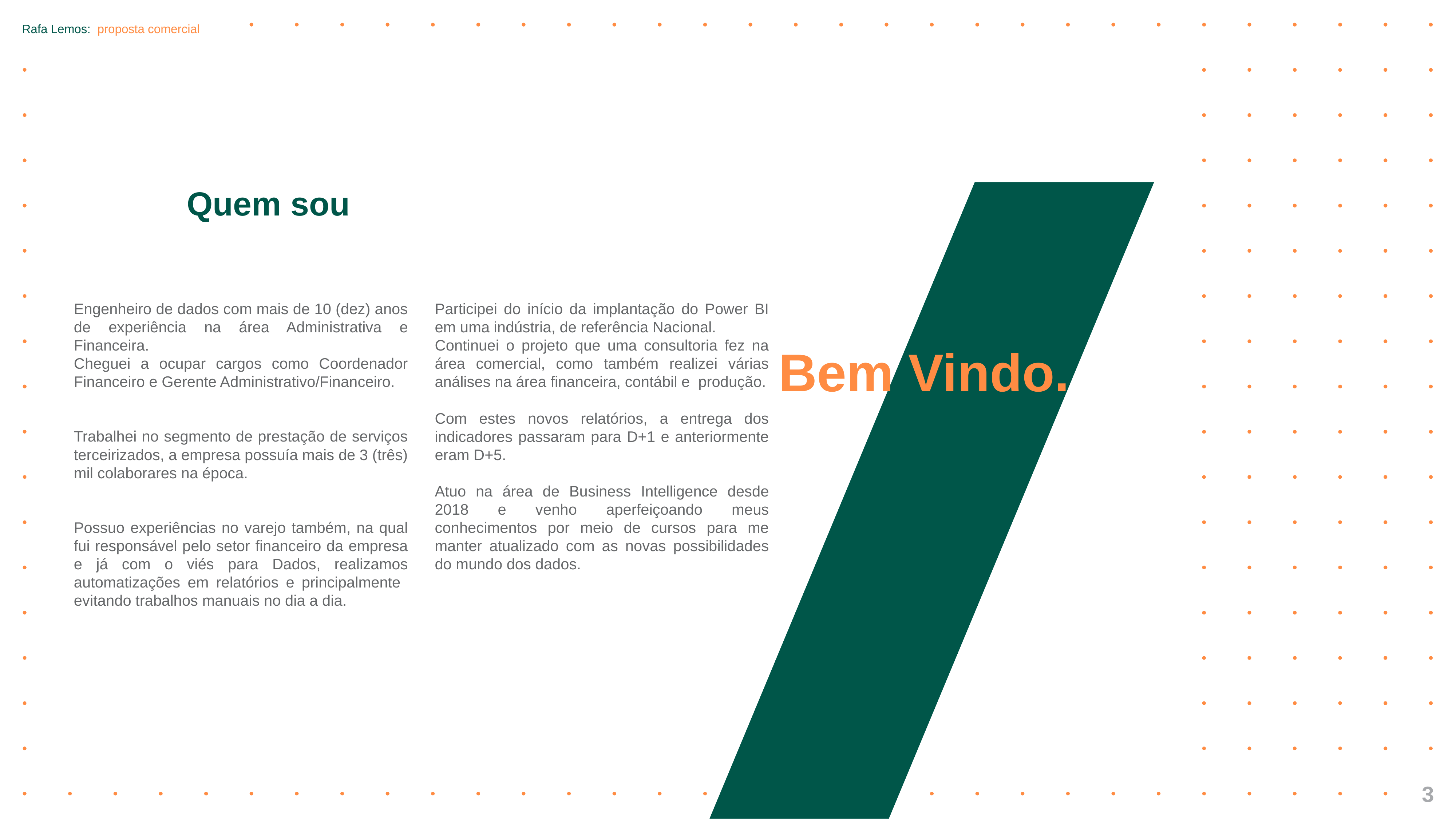

Quem sou

Engenheiro de dados com mais de 10 (dez) anos de experiência na área Administrativa e Financeira.
Cheguei a ocupar cargos como Coordenador Financeiro e Gerente Administrativo/Financeiro.

Trabalhei no segmento de prestação de serviços terceirizados, a empresa possuía mais de 3 (três) mil colaborares na época.

Possuo experiências no varejo também, na qual fui responsável pelo setor financeiro da empresa e já com o viés para Dados, realizamos automatizações em relatórios e principalmente  evitando trabalhos manuais no dia a dia.

Participei do início da implantação do Power BI em uma indústria, de referência Nacional.
Continuei o projeto que uma consultoria fez na área comercial, como também realizei várias análises na área financeira, contábil e  produção.

Com estes novos relatórios, a entrega dos indicadores passaram para D+1 e anteriormente eram D+5.

Atuo na área de Business Intelligence desde 2018 e venho aperfeiçoando meus conhecimentos por meio de cursos para me manter atualizado com as novas possibilidades do mundo dos dados.

Bem Vindo.
3